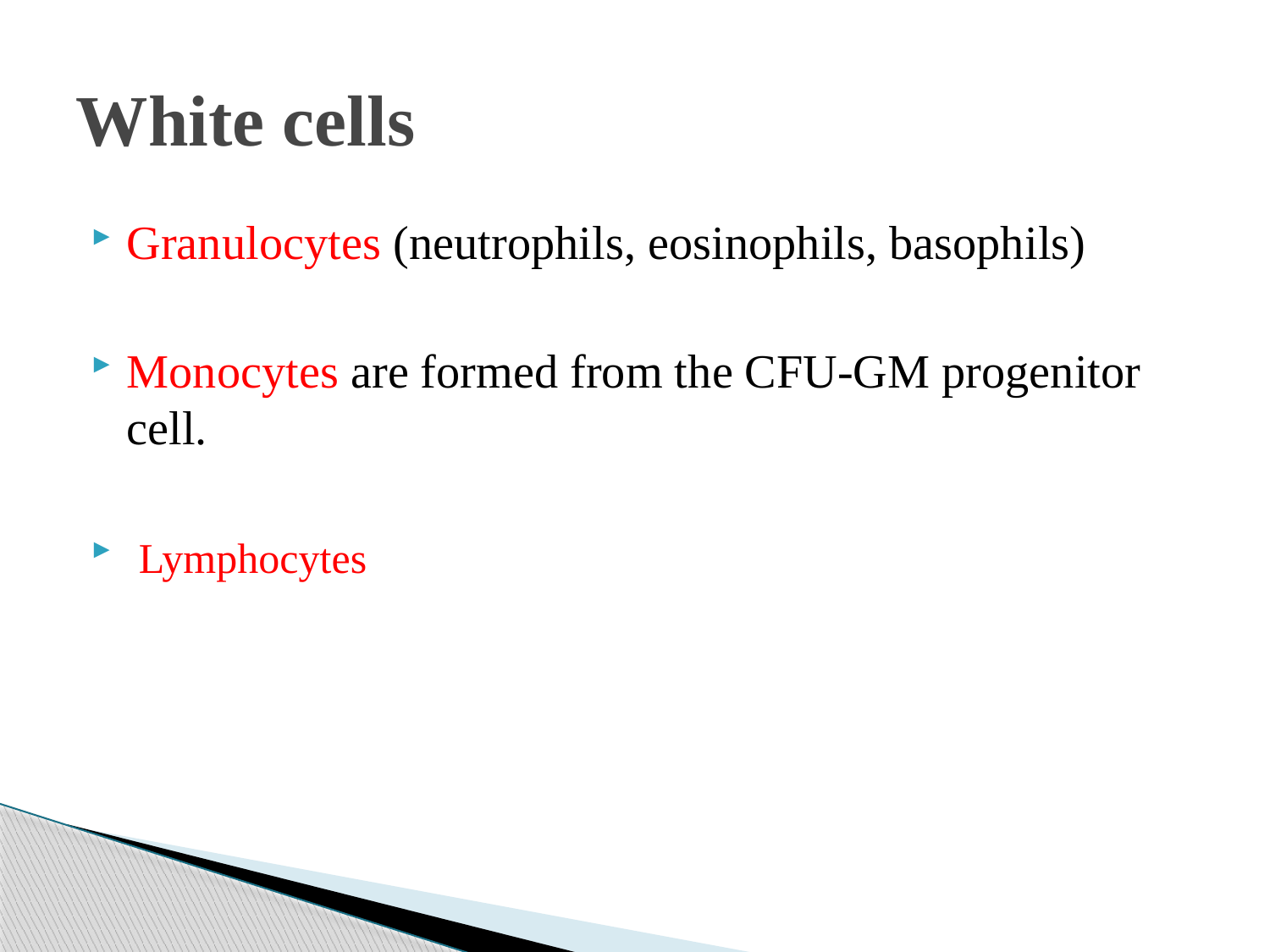

# White cells
Granulocytes (neutrophils, eosinophils, basophils)

Monocytes are formed from the CFU-GM progenitor cell.

 Lymphocytes